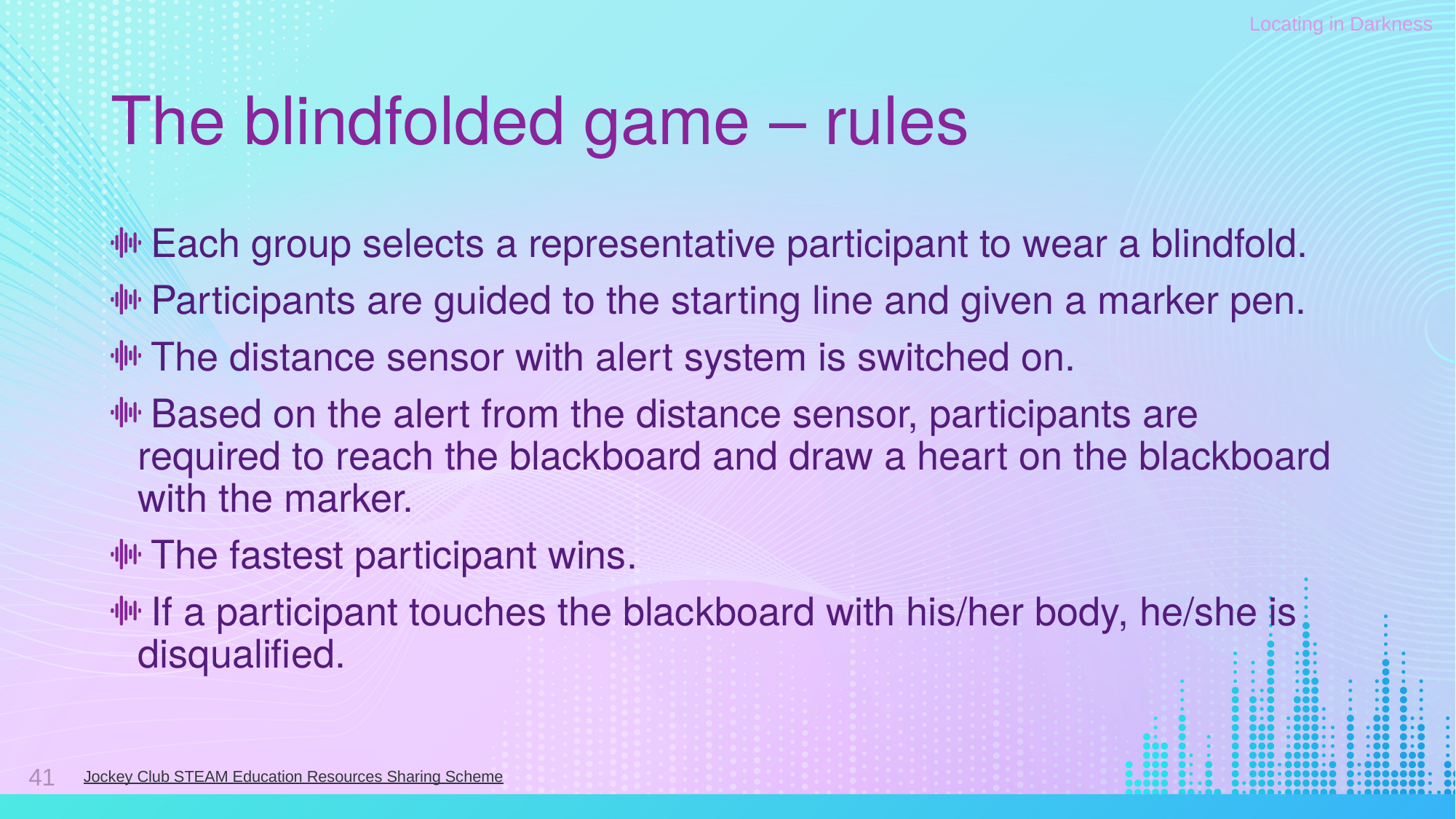

# The blindfolded game – rules
Each group selects a representative participant to wear a blindfold.
Participants are guided to the starting line and given a marker pen.
The distance sensor with alert system is switched on.
Based on the alert from the distance sensor, participants are required to reach the blackboard and draw a heart on the blackboard with the marker.
The fastest participant wins.
If a participant touches the blackboard with his/her body, he/she is disqualified.

41